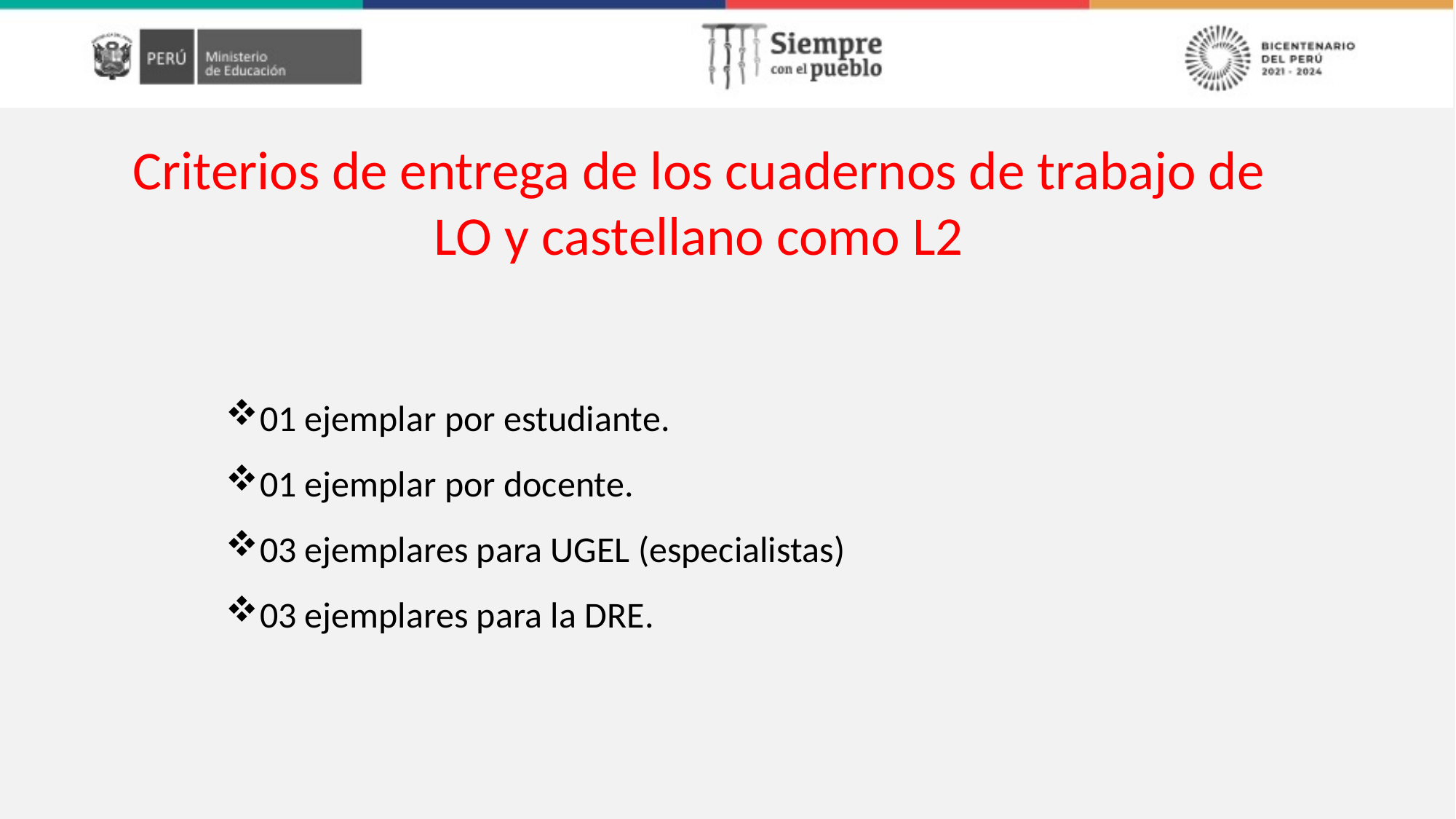

Criterios de entrega de los cuadernos de trabajo de LO y castellano como L2

01 ejemplar por estudiante.
01 ejemplar por docente.
03 ejemplares para UGEL (especialistas)
03 ejemplares para la DRE.